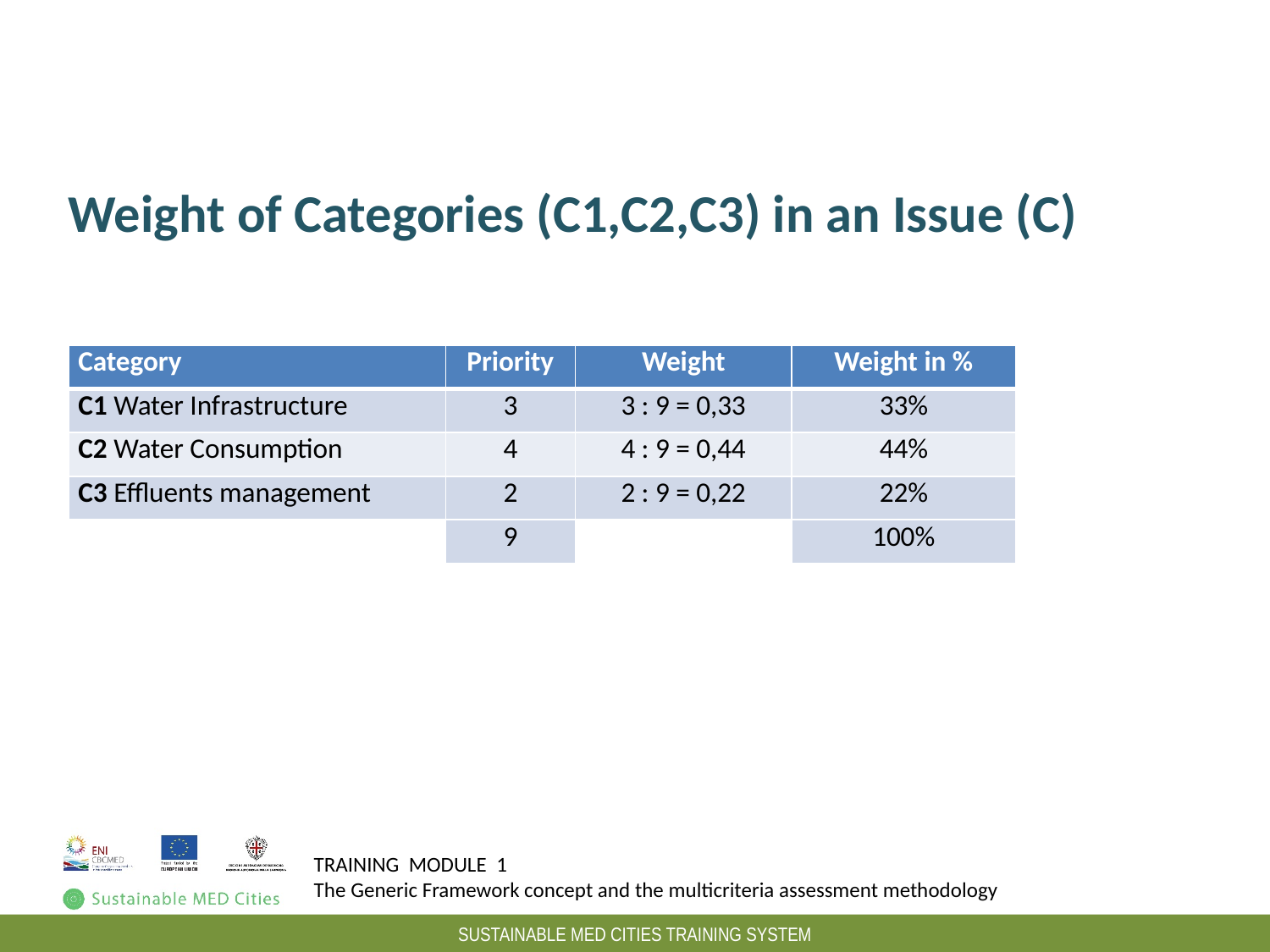

Peso dei criteri in una categoria: esempio
Weight of Categories (C1,C2,C3) in an Issue (C)

| Category | Priority | Weight | Weight in % |
| --- | --- | --- | --- |
| C1 Water Infrastructure | 3 | 3 : 9 = 0,33 | 33% |
| C2 Water Consumption | 4 | 4 : 9 = 0,44 | 44% |
| C3 Effluents management | 2 | 2 : 9 = 0,22 | 22% |
|  | 9 |  | 100% |
|  |  |  |  |